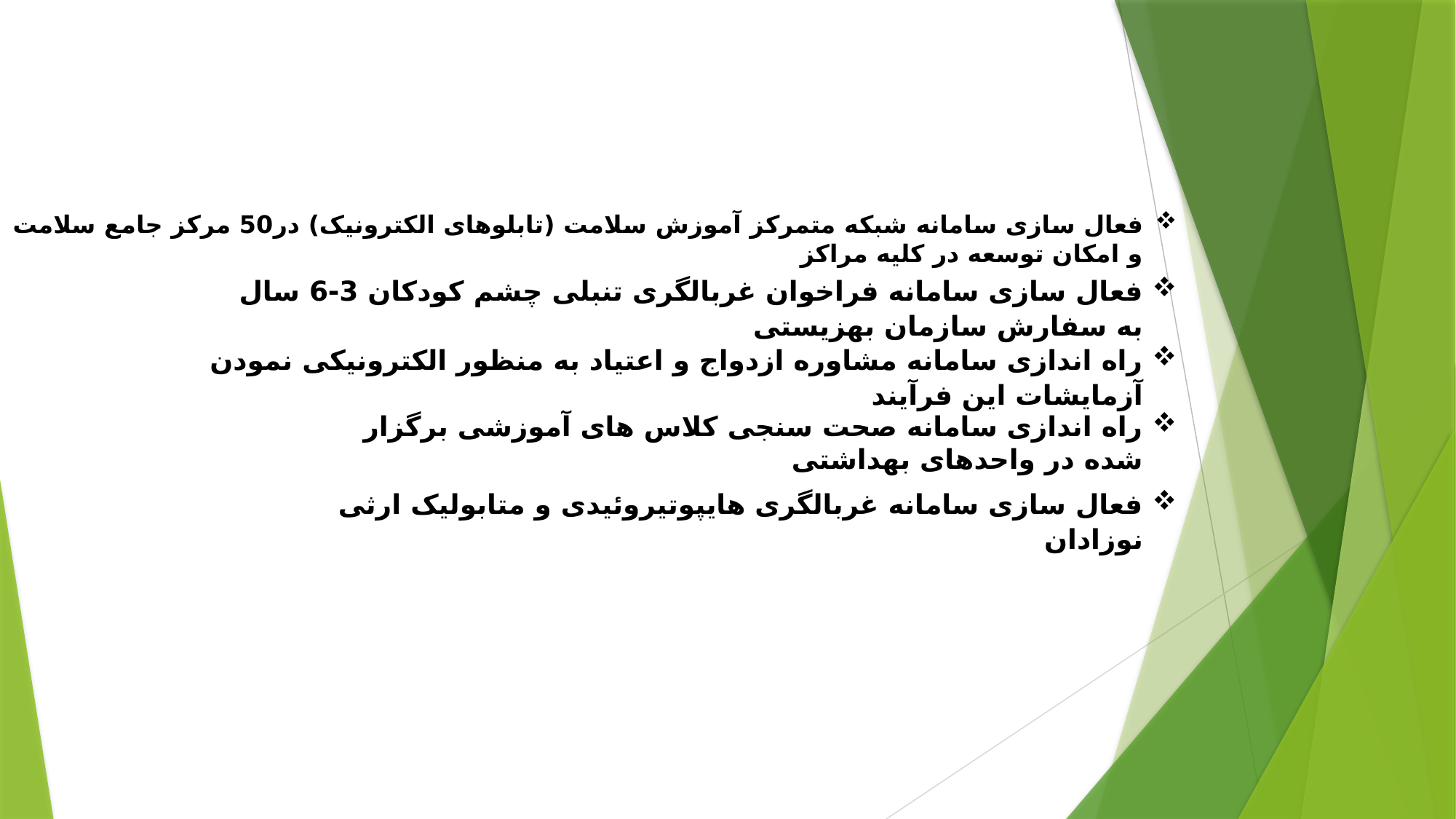

فعال سازی سامانه شبکه متمرکز آموزش سلامت (تابلوهای الکترونیک) در50 مرکز جامع سلامت و امکان توسعه در کلیه مراکز
فعال سازی سامانه فراخوان غربالگری تنبلی چشم کودکان 3-6 سال به سفارش سازمان بهزیستی
راه اندازی سامانه مشاوره ازدواج و اعتیاد به منظور الکترونیکی نمودن آزمایشات این فرآیند
راه اندازی سامانه صحت سنجی کلاس های آموزشی برگزار شده در واحدهای بهداشتی
فعال سازی سامانه غربالگری هایپوتیروئیدی و متابولیک ارثی نوزادان